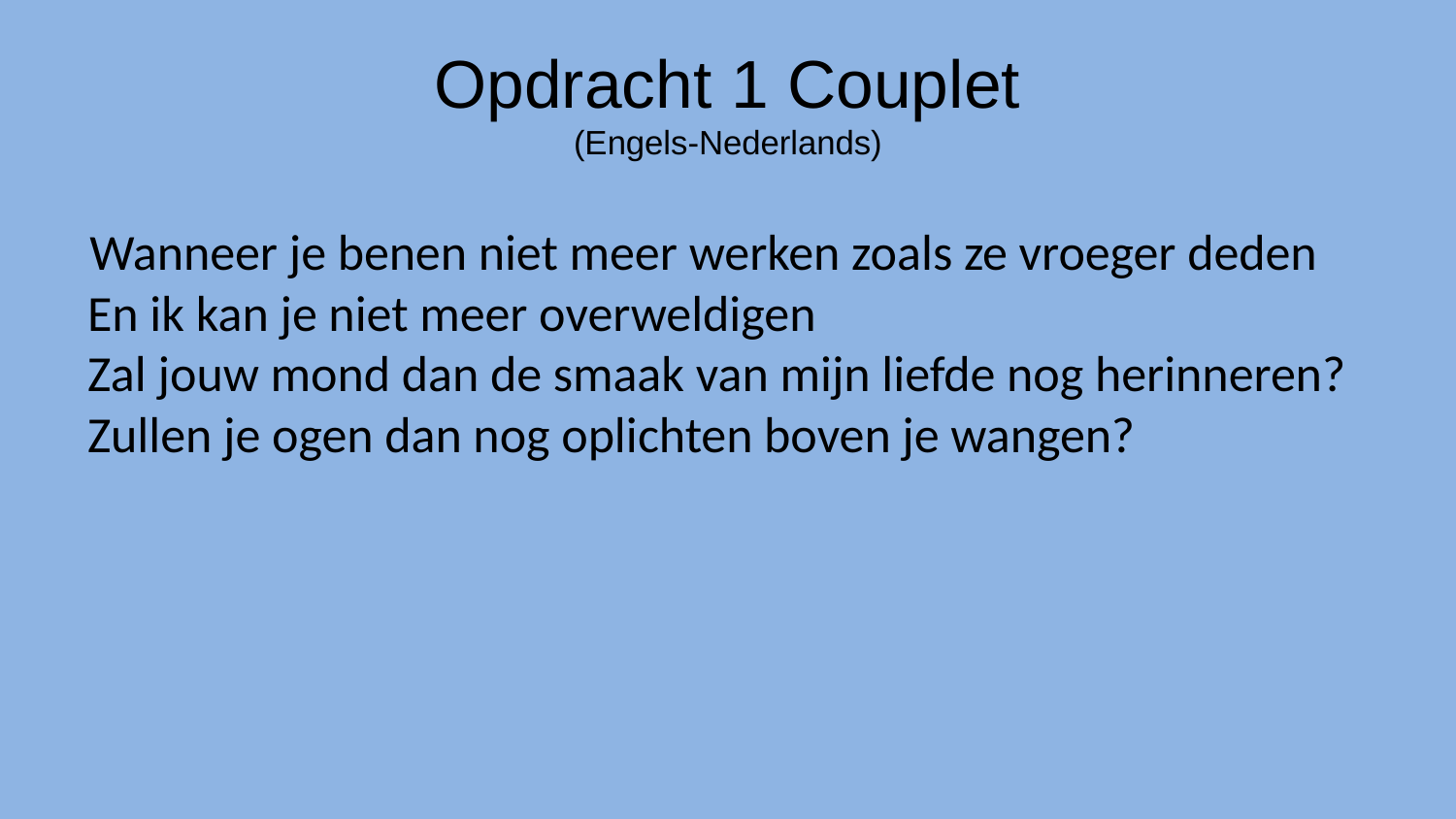

# Opdracht 1 Couplet (Engels-Nederlands)
Wanneer je benen niet meer werken zoals ze vroeger deden
En ik kan je niet meer overweldigen
Zal jouw mond dan de smaak van mijn liefde nog herinneren?
Zullen je ogen dan nog oplichten boven je wangen?